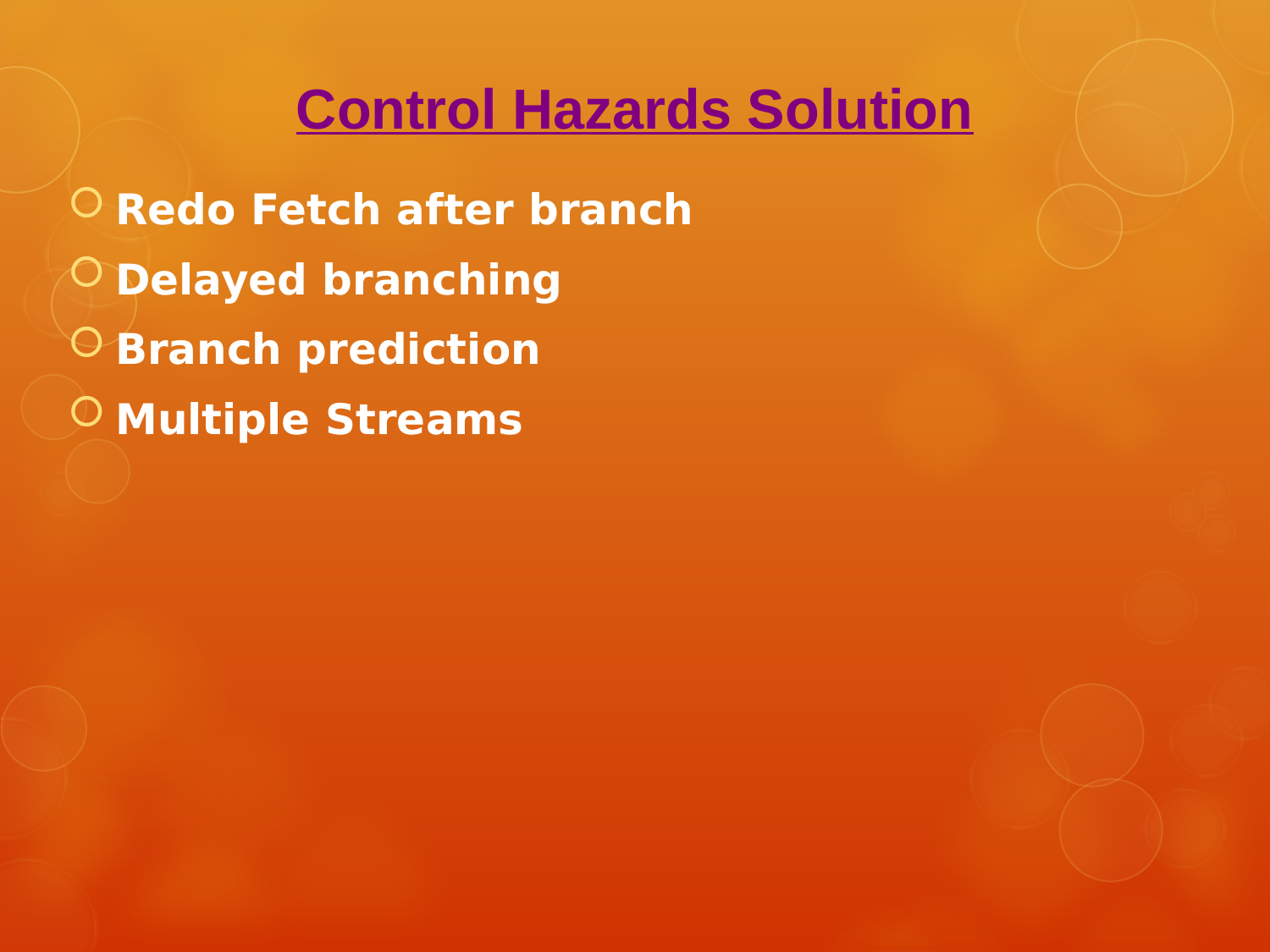

Control Hazards Solution
Redo Fetch after branch
Delayed branching
Branch prediction
Multiple Streams